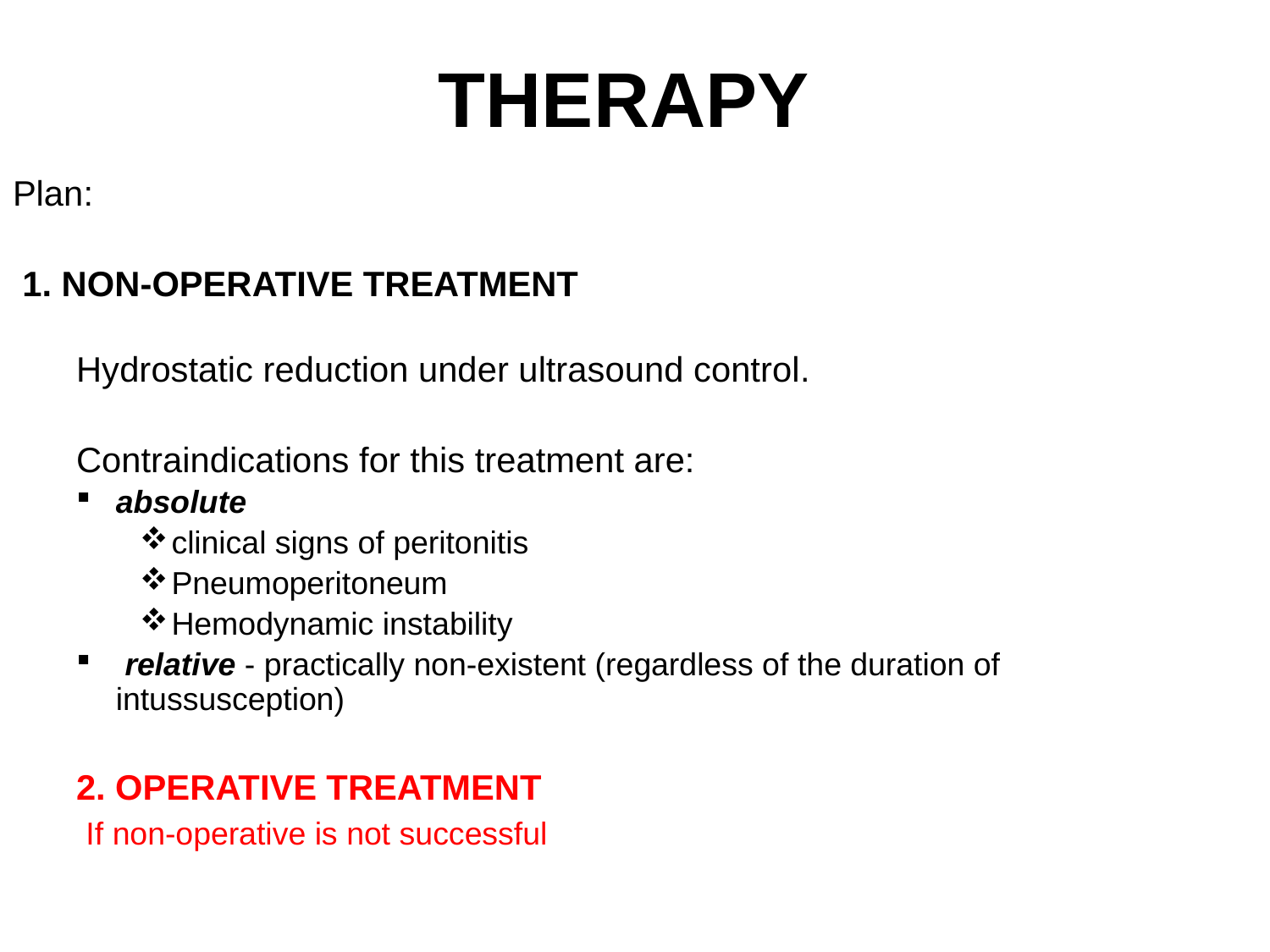

# THERAPY
Plan:

 1. NON-OPERATIVE TREATMENT

Hydrostatic reduction under ultrasound control.

Contraindications for this treatment are:
absolute
clinical signs of peritonitis
Pneumoperitoneum
Hemodynamic instability
 relative - practically non-existent (regardless of the duration of intussusception)

2. OPERATIVE TREATMENT
 If non-operative is not successful